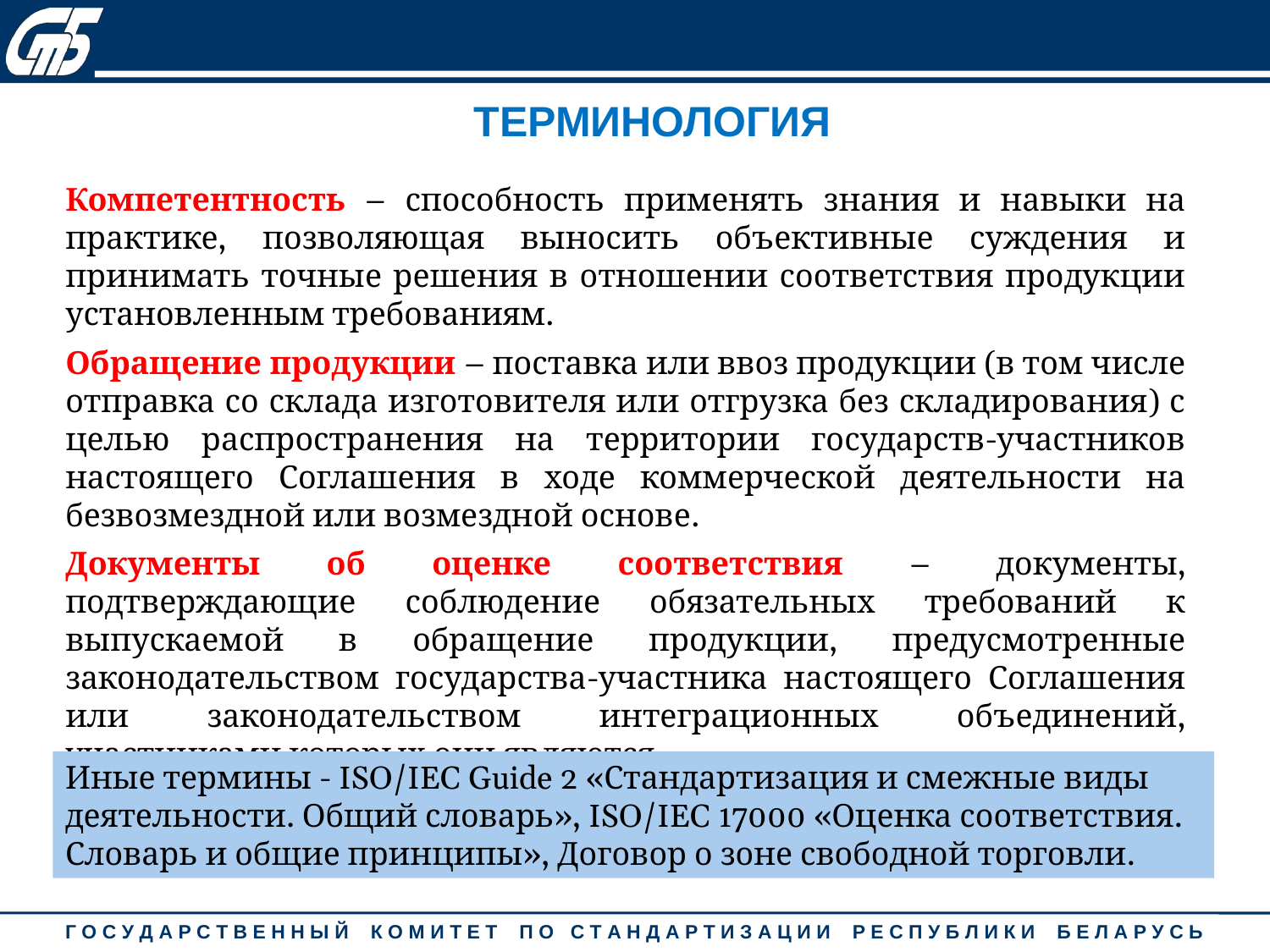

ТЕРМИНОЛОГИЯ
Компетентность – способность применять знания и навыки на практике, позволяющая выносить объективные суждения и принимать точные решения в отношении соответствия продукции установленным требованиям.
Обращение продукции – поставка или ввоз продукции (в том числе отправка со склада изготовителя или отгрузка без складирования) с целью распространения на территории государств-участников настоящего Соглашения в ходе коммерческой деятельности на безвозмездной или возмездной основе.
Документы об оценке соответствия – документы, подтверждающие соблюдение обязательных требований к выпускаемой в обращение продукции, предусмотренные законодательством государства-участника настоящего Соглашения или законодательством интеграционных объединений, участниками которых они являются.
Иные термины - ISO/IEC Guide 2 «Стандартизация и смежные виды деятельности. Общий словарь», ISO/IEC 17000 «Оценка соответствия. Словарь и общие принципы», Договор о зоне свободной торговли.